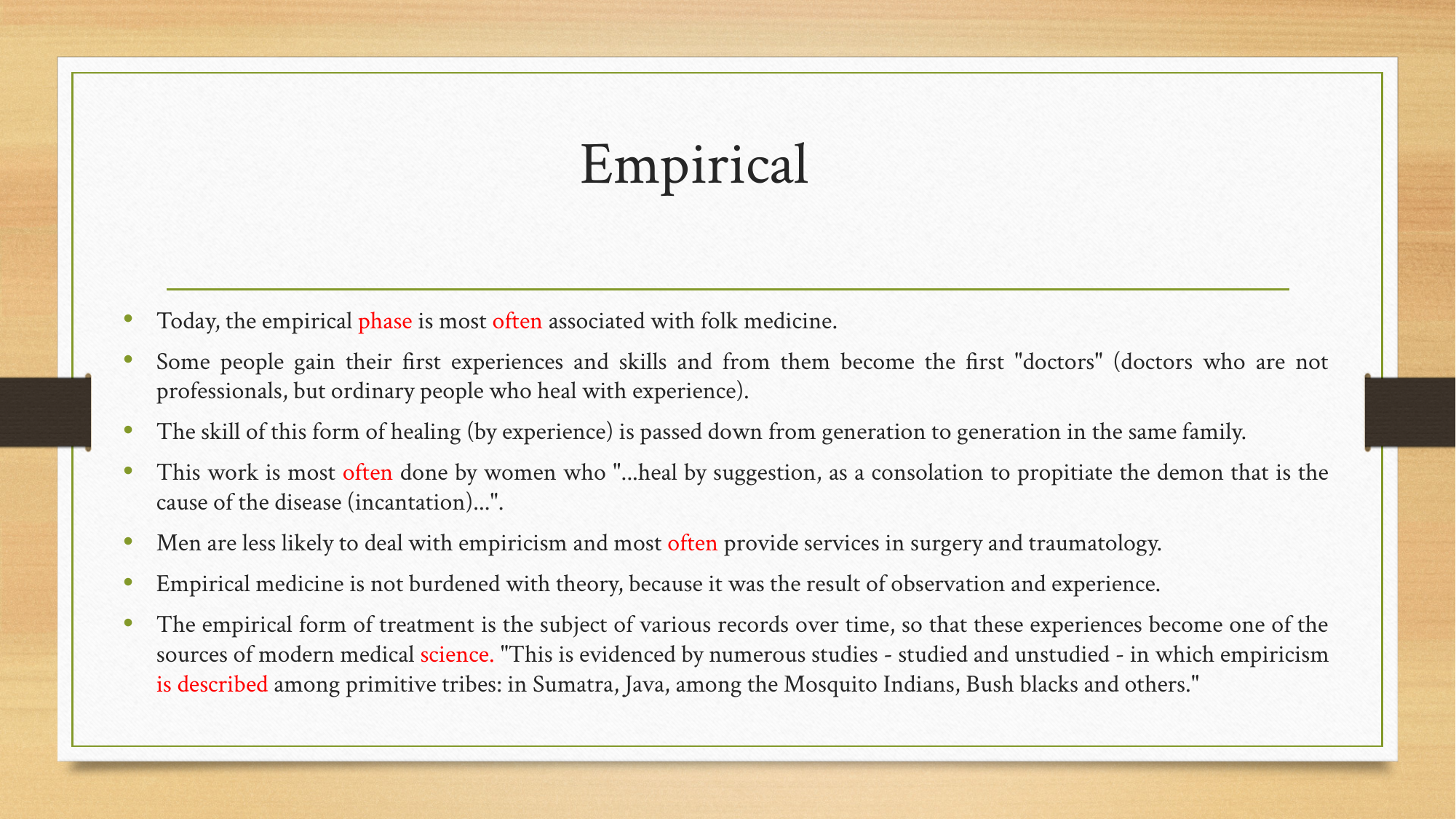

# Empirical

Today, the empirical phase is most often associated with folk medicine.
Some people gain their first experiences and skills and from them become the first "doctors" (doctors who are not professionals, but ordinary people who heal with experience).
The skill of this form of healing (by experience) is passed down from generation to generation in the same family.
This work is most often done by women who "...heal by suggestion, as a consolation to propitiate the demon that is the cause of the disease (incantation)...".
Men are less likely to deal with empiricism and most often provide services in surgery and traumatology.
Empirical medicine is not burdened with theory, because it was the result of observation and experience.
The empirical form of treatment is the subject of various records over time, so that these experiences become one of the sources of modern medical science. "This is evidenced by numerous studies - studied and unstudied - in which empiricism is described among primitive tribes: in Sumatra, Java, among the Mosquito Indians, Bush blacks and others."